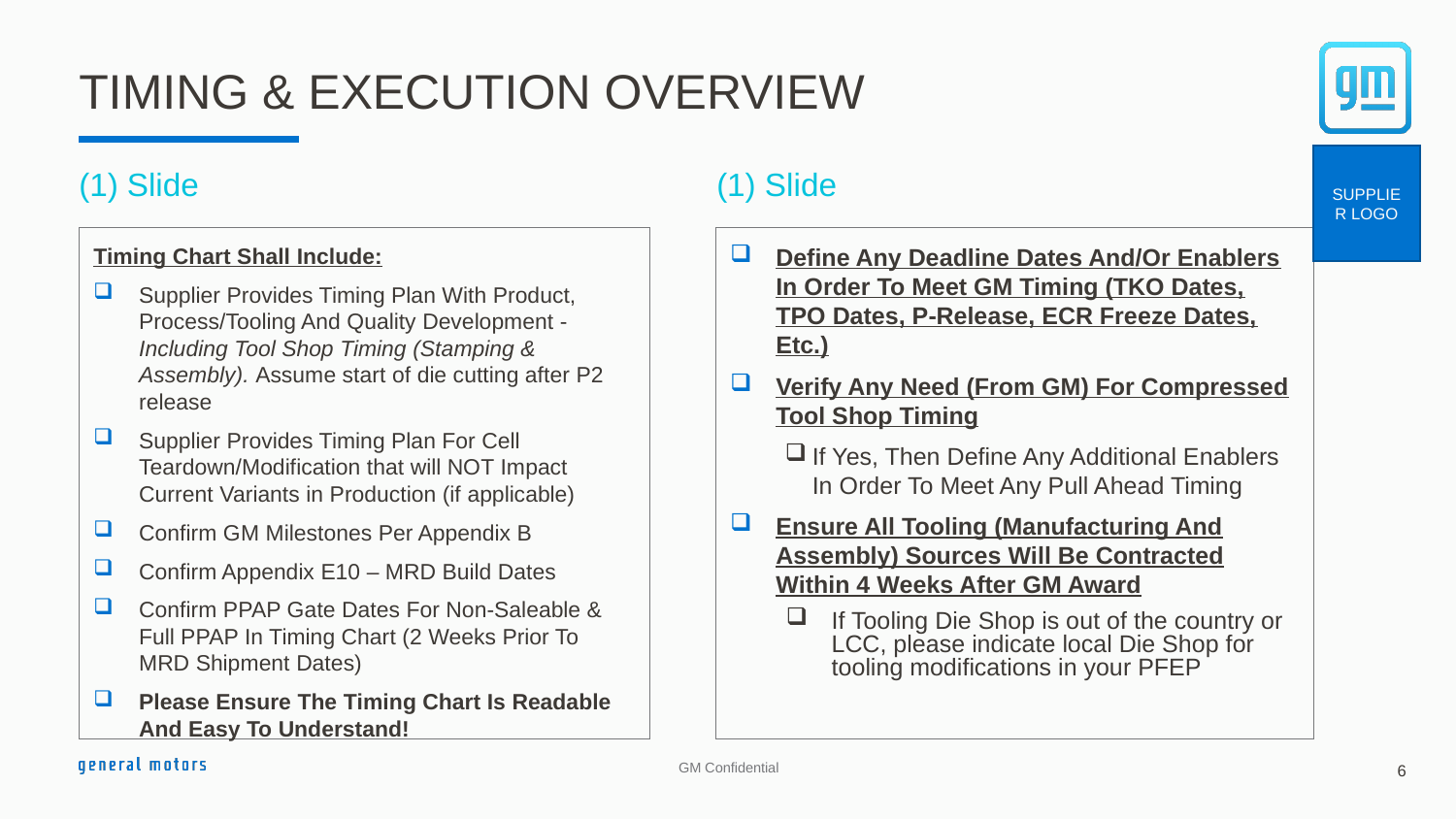

# TIMING & EXECUTION OVERVIEW
SUPPLIER LOGO
(1) Slide
(1) Slide
Timing Chart Shall Include:
Supplier Provides Timing Plan With Product, Process/Tooling And Quality Development - Including Tool Shop Timing (Stamping & Assembly). Assume start of die cutting after P2 release
Supplier Provides Timing Plan For Cell Teardown/Modification that will NOT Impact Current Variants in Production (if applicable)
Confirm GM Milestones Per Appendix B
Confirm Appendix E10 – MRD Build Dates
Confirm PPAP Gate Dates For Non-Saleable & Full PPAP In Timing Chart (2 Weeks Prior To MRD Shipment Dates)
Please Ensure The Timing Chart Is Readable And Easy To Understand!

Define Any Deadline Dates And/Or Enablers In Order To Meet GM Timing (TKO Dates, TPO Dates, P-Release, ECR Freeze Dates, Etc.)
Verify Any Need (From GM) For Compressed Tool Shop Timing
If Yes, Then Define Any Additional Enablers In Order To Meet Any Pull Ahead Timing
Ensure All Tooling (Manufacturing And Assembly) Sources Will Be Contracted Within 4 Weeks After GM Award
If Tooling Die Shop is out of the country or LCC, please indicate local Die Shop for tooling modifications in your PFEP

6
GM Confidential